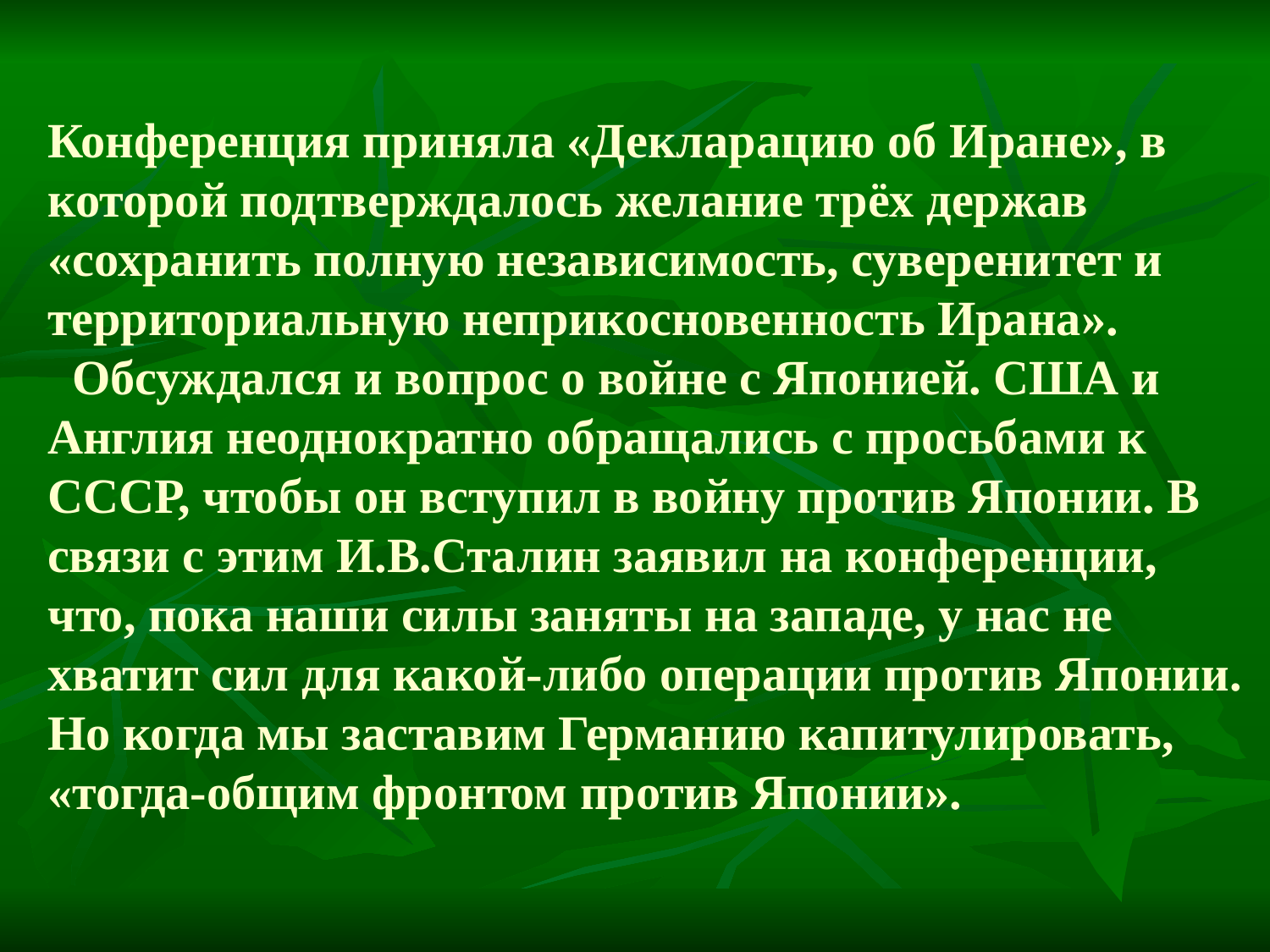

# Конференция приняла «Декларацию об Иране», в которой подтверждалось желание трёх держав «сохранить полную независимость, суверенитет и территориальную неприкосновенность Ирана». Обсуждался и вопрос о войне с Японией. США и Англия неоднократно обращались с просьбами к СССР, чтобы он вступил в войну против Японии. В связи с этим И.В.Сталин заявил на конференции, что, пока наши силы заняты на западе, у нас не хватит сил для какой-либо операции против Японии. Но когда мы заставим Германию капитулировать, «тогда-общим фронтом против Японии».